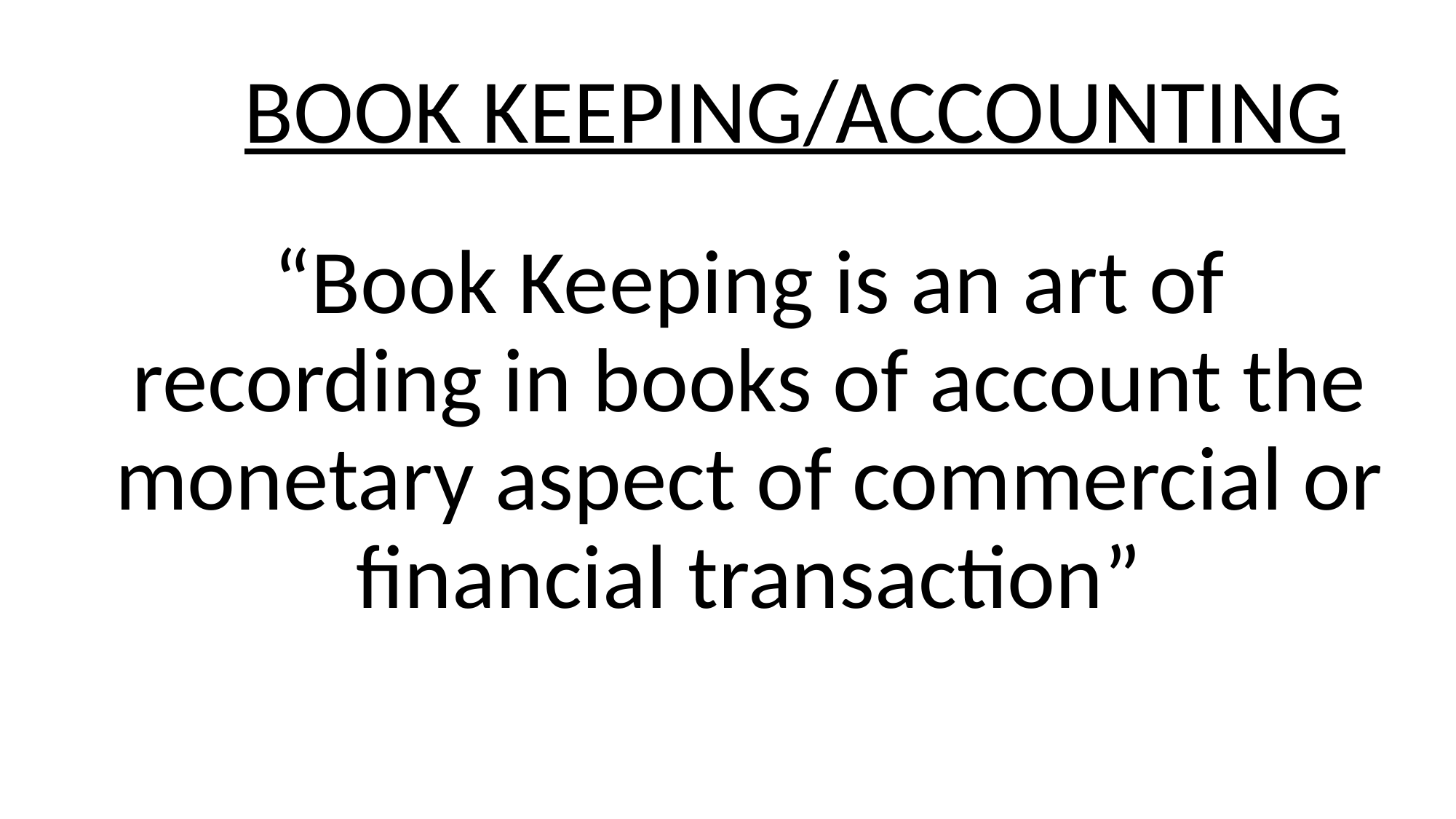

# BOOK KEEPING/ACCOUNTING “Book Keeping is an art of recording in books of account the monetary aspect of commercial or financial transaction”